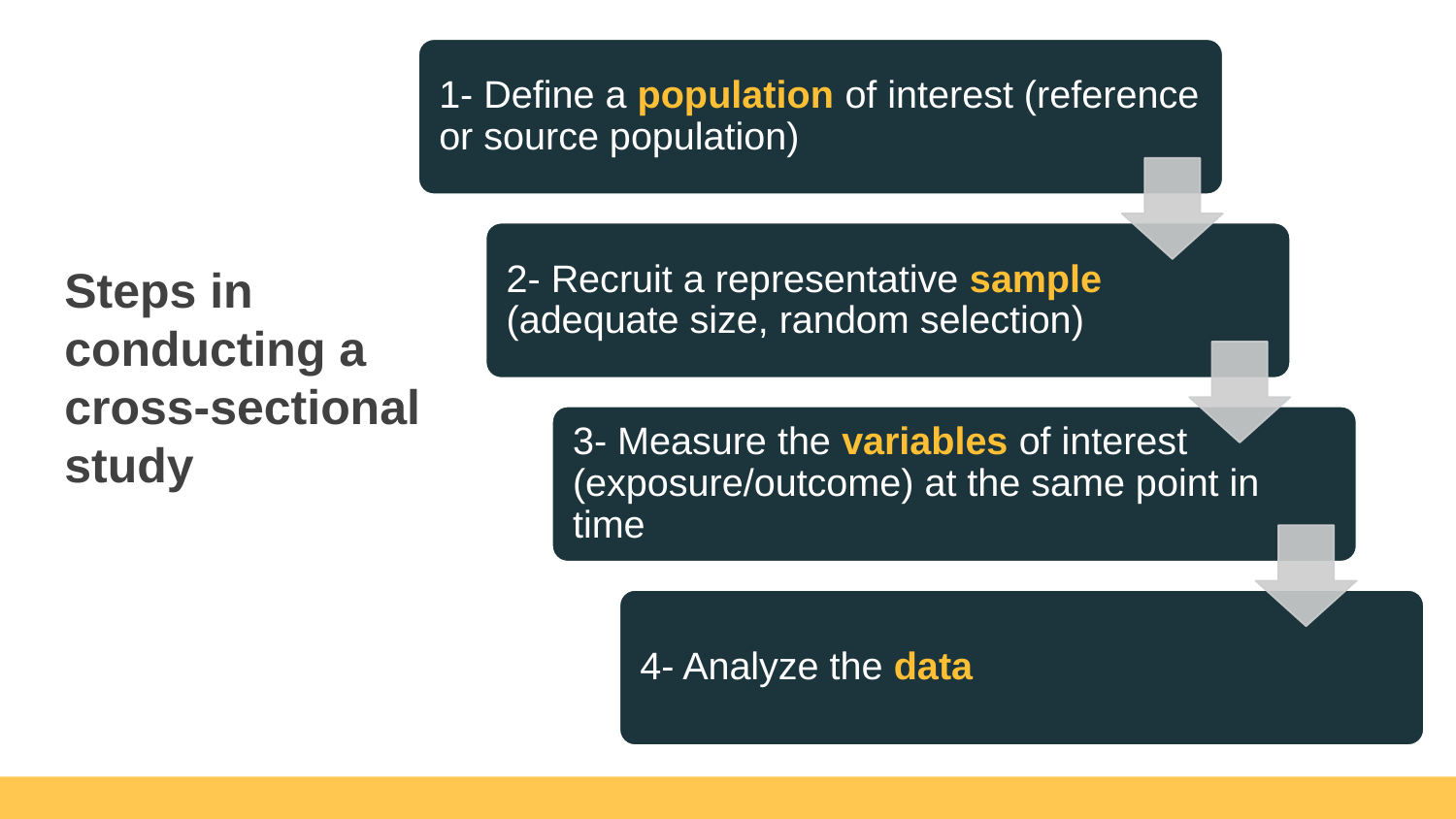

1- Define a population of interest (reference or source population)
2- Recruit a representative sample (adequate size, random selection)
3- Measure the variables of interest (exposure/outcome) at the same point in time
4- Analyze the data

Steps in conducting a cross-sectional study